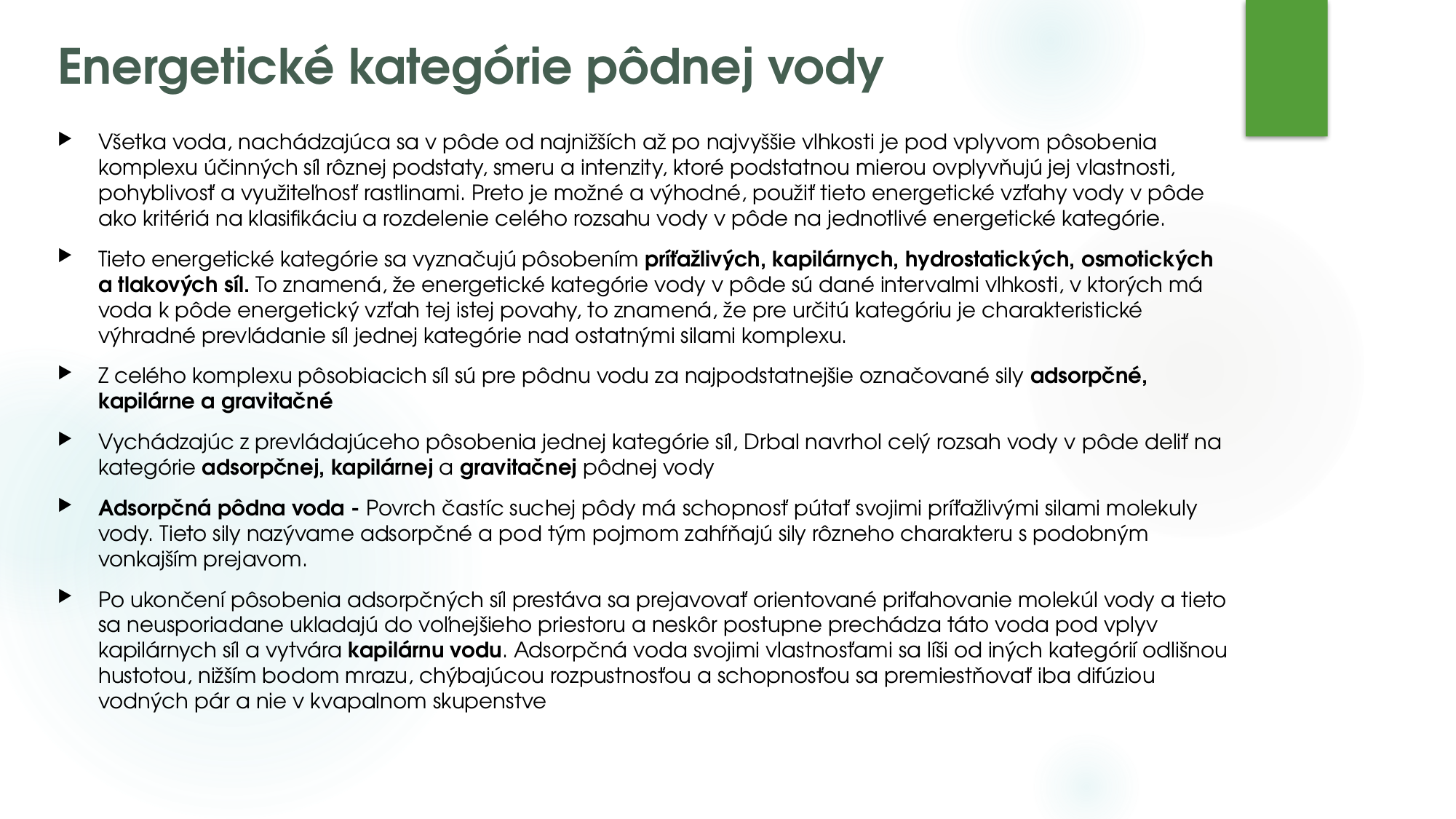

# Energetické kategórie pôdnej vody
Všetka voda, nachádzajúca sa v pôde od najnižších až po najvyššie vlhkosti je pod vplyvom pôsobenia komplexu účinných síl rôznej podstaty, smeru a intenzity, ktoré podstatnou mierou ovplyvňujú jej vlastnosti, pohyblivosť a využiteľnosť rastlinami. Preto je možné a výhodné, použiť tieto energetické vzťahy vody v pôde ako kritériá na klasifikáciu a rozdelenie celého rozsahu vody v pôde na jednotlivé energetické kategórie.
Tieto energetické kategórie sa vyznačujú pôsobením príťažlivých, kapilárnych, hydrostatických, osmotických a tlakových síl. To znamená, že energetické kategórie vody v pôde sú dané intervalmi vlhkosti, v ktorých má voda k pôde energetický vzťah tej istej povahy, to znamená, že pre určitú kategóriu je charakteristické výhradné prevládanie síl jednej kategórie nad ostatnými silami komplexu.
Z celého komplexu pôsobiacich síl sú pre pôdnu vodu za najpodstatnejšie označované sily adsorpčné, kapilárne a gravitačné
Vychádzajúc z prevládajúceho pôsobenia jednej kategórie síl, Drbal navrhol celý rozsah vody v pôde deliť na kategórie adsorpčnej, kapilárnej a gravitačnej pôdnej vody
Adsorpčná pôdna voda - Povrch častíc suchej pôdy má schopnosť pútať svojimi príťažlivými silami molekuly vody. Tieto sily nazývame adsorpčné a pod tým pojmom zahŕňajú sily rôzneho charakteru s podobným vonkajším prejavom.
Po ukončení pôsobenia adsorpčných síl prestáva sa prejavovať orientované priťahovanie molekúl vody a tieto sa neusporiadane ukladajú do voľnejšieho priestoru a neskôr postupne prechádza táto voda pod vplyv kapilárnych síl a vytvára kapilárnu vodu. Adsorpčná voda svojimi vlastnosťami sa líši od iných kategórií odlišnou hustotou, nižším bodom mrazu, chýbajúcou rozpustnosťou a schopnosťou sa premiestňovať iba difúziou vodných pár a nie v kvapalnom skupenstve